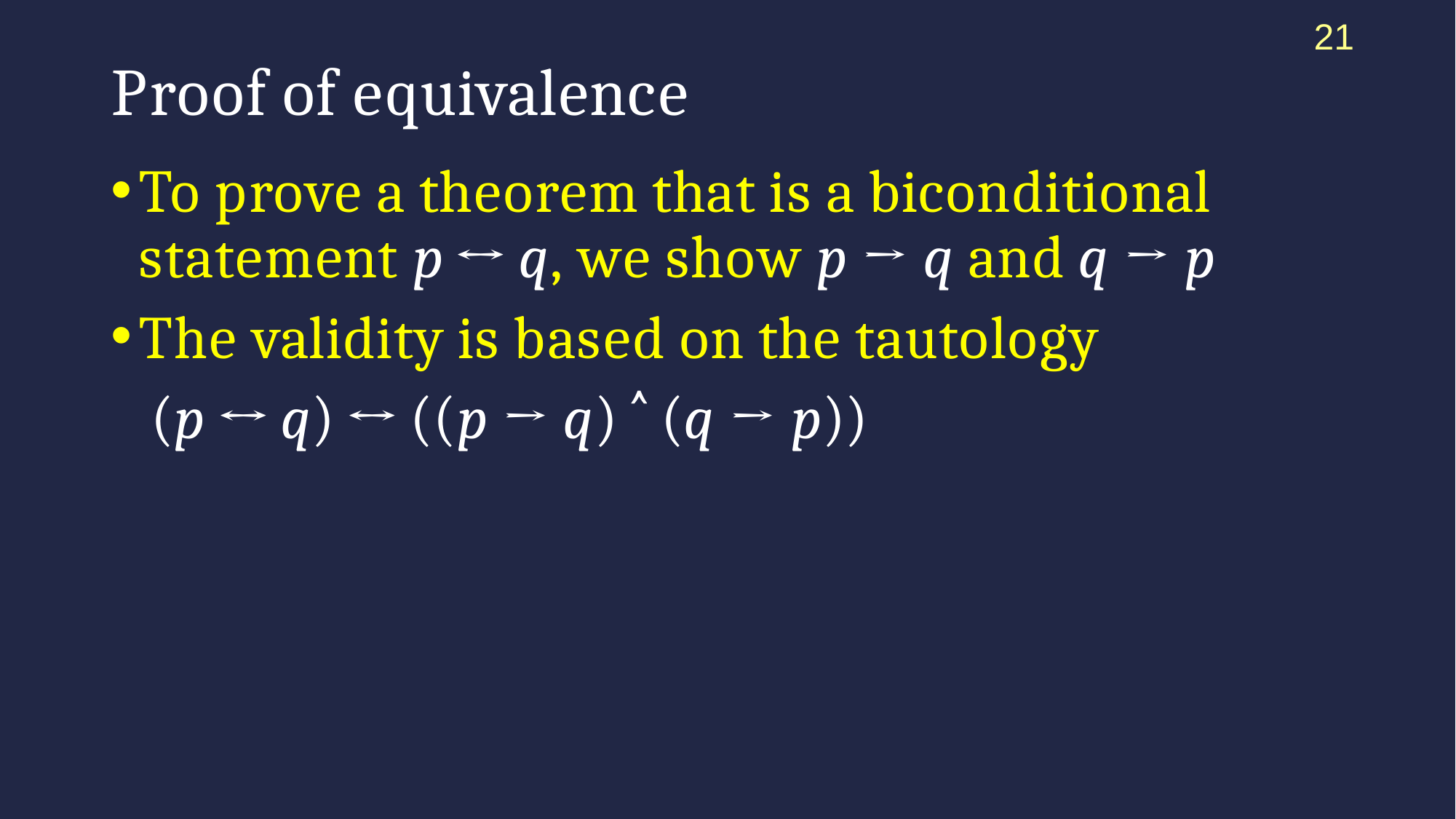

21
# Proof of equivalence
To prove a theorem that is a biconditional statement p ↔ q, we show p → q and q → p
The validity is based on the tautology
   (p ↔ q) ↔ ((p → q) ˄ (q → p))